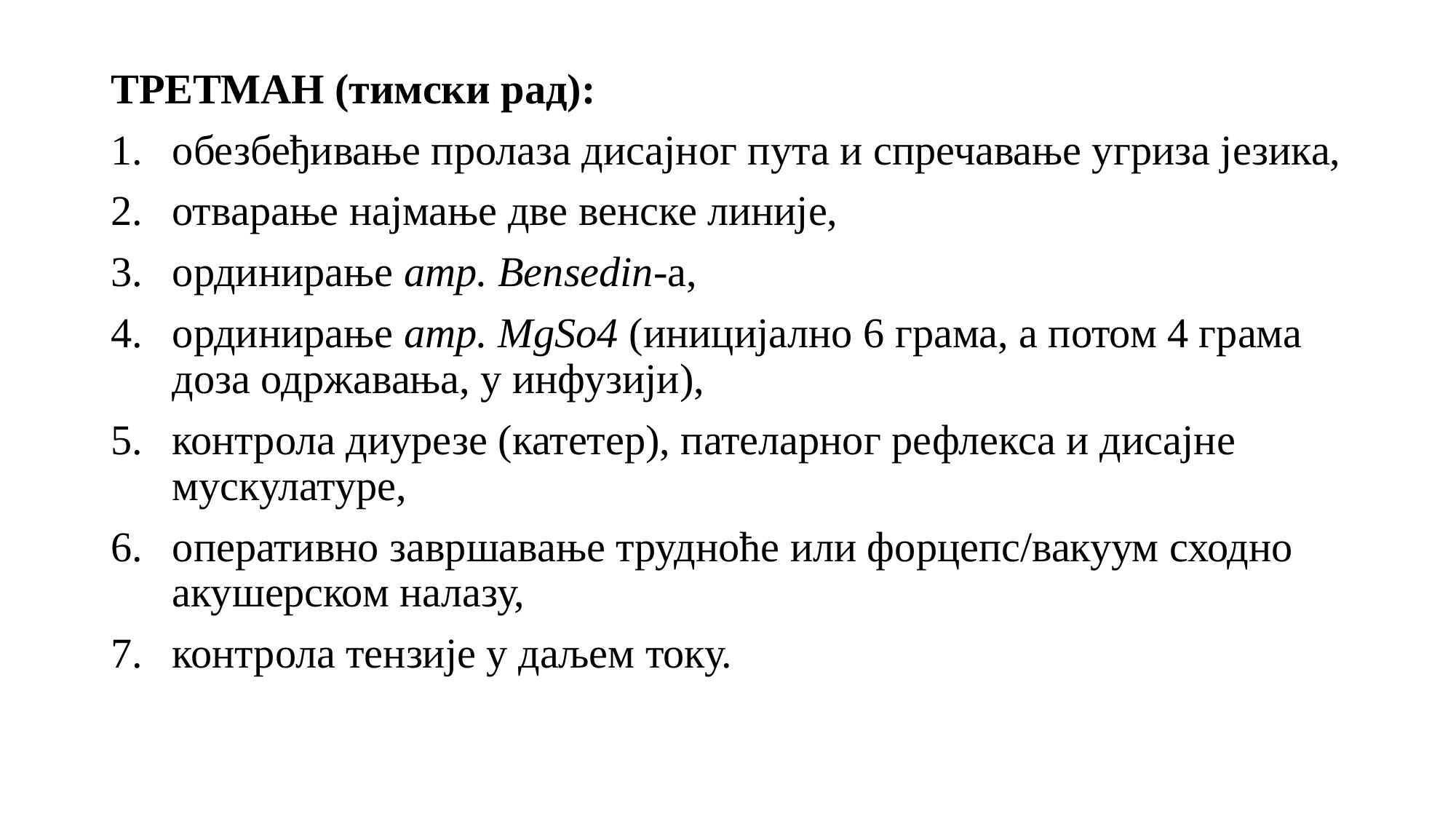

ТРЕТМАН (тимски рад):
обезбеђивање пролаза дисајног пута и спречавање угриза језика,
отварање најмање две венске линије,
ординирање amp. Bensedin-a,
ординирање amp. MgSo4 (иницијално 6 грама, а потом 4 грама доза одржавања, у инфузији),
контрола диурезе (катетер), пателарног рефлекса и дисајне мускулатуре,
оперативно завршавање трудноће или форцепс/вакуум сходно акушерском налазу,
контрола тензије у даљем току.